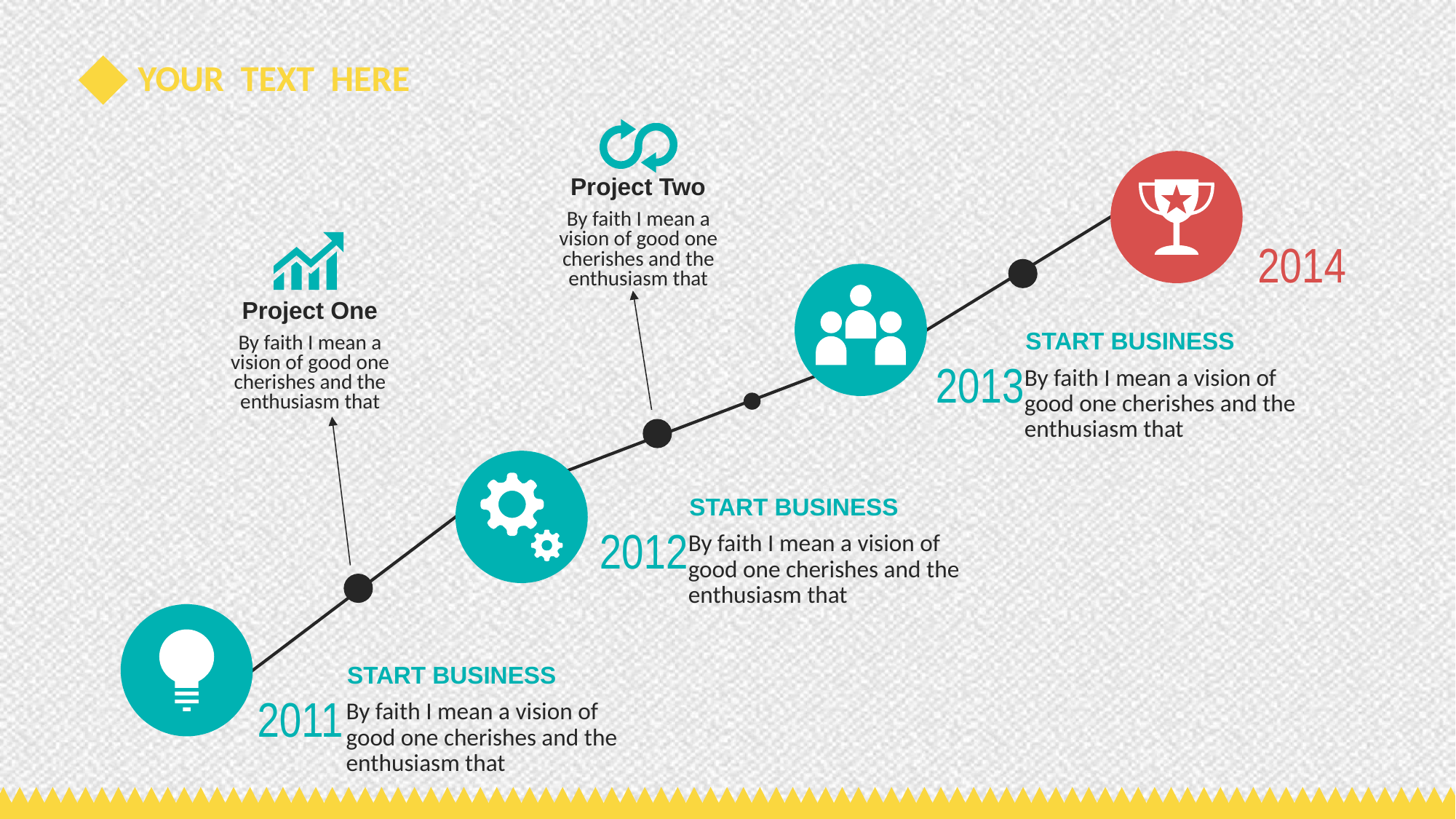

YOUR  TEXT  HERE

Project Two
By faith I mean a vision of good one cherishes and the enthusiasm that

2014

Project One
By faith I mean a vision of good one cherishes and the enthusiasm that

START BUSINESS
By faith I mean a vision of good one cherishes and the enthusiasm that
2013

START BUSINESS
By faith I mean a vision of good one cherishes and the enthusiasm that
2012

START BUSINESS
By faith I mean a vision of good one cherishes and the enthusiasm that
2011